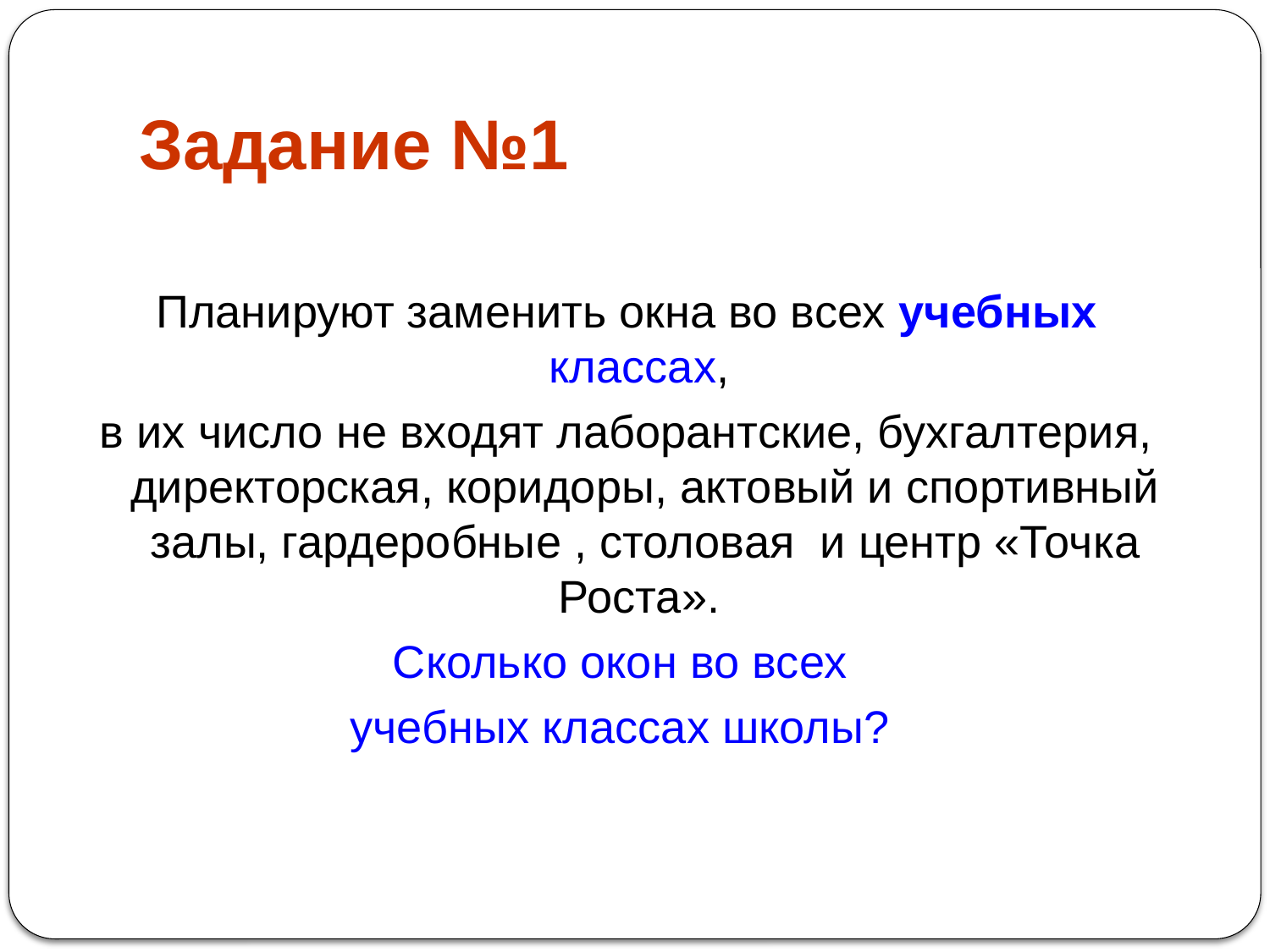

# Задание №1
Планируют заменить окна во всех учебных классах,
в их число не входят лаборантские, бухгалтерия, директорская, коридоры, актовый и спортивный залы, гардеробные , столовая  и центр «Точка Роста».
Сколько окон во всех
учебных классах школы?